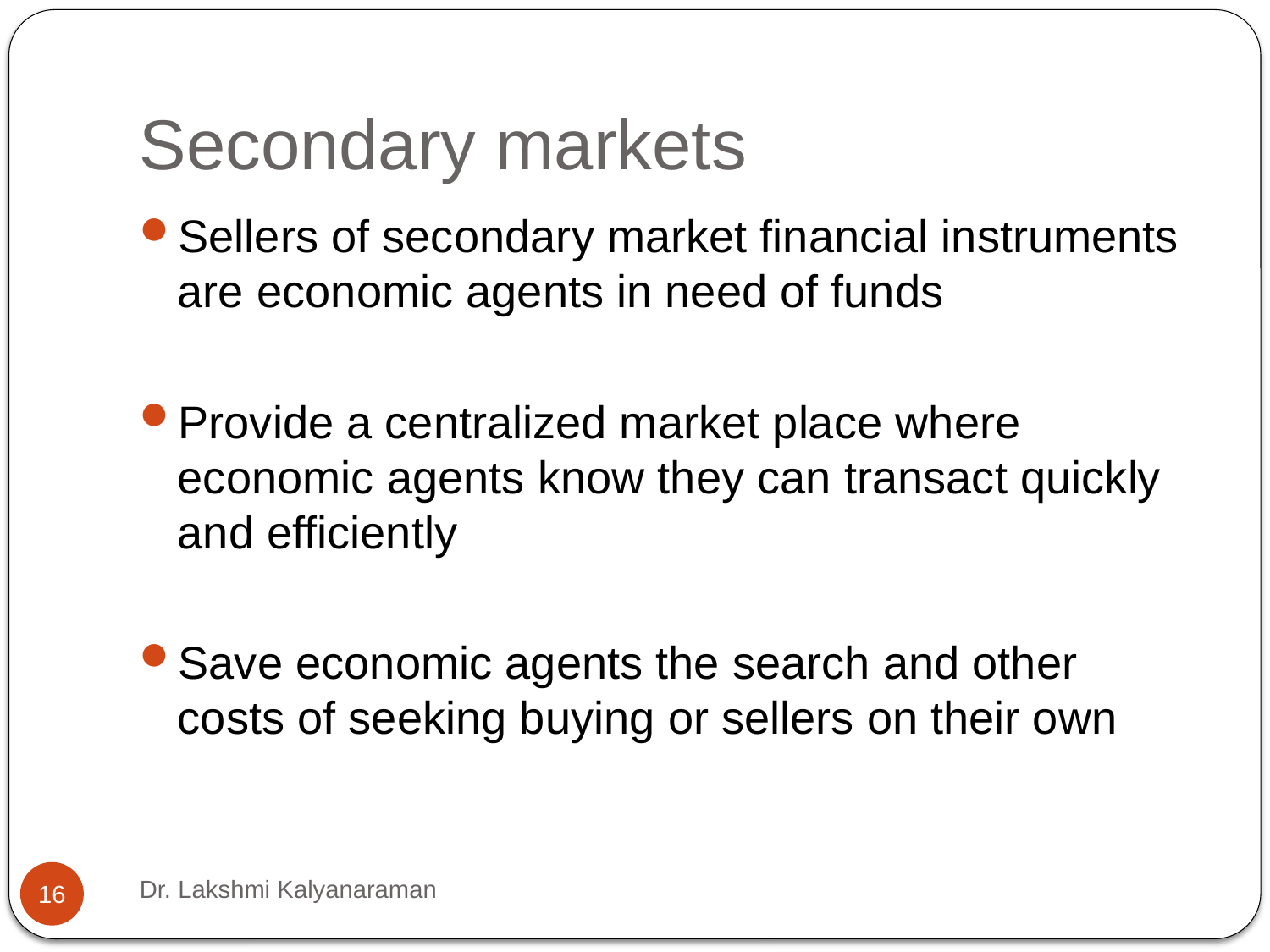

# Secondary markets
Sellers of secondary market financial instruments are economic agents in need of funds

Provide a centralized market place where economic agents know they can transact quickly and efficiently

Save economic agents the search and other costs of seeking buying or sellers on their own
Dr. Lakshmi Kalyanaraman
16